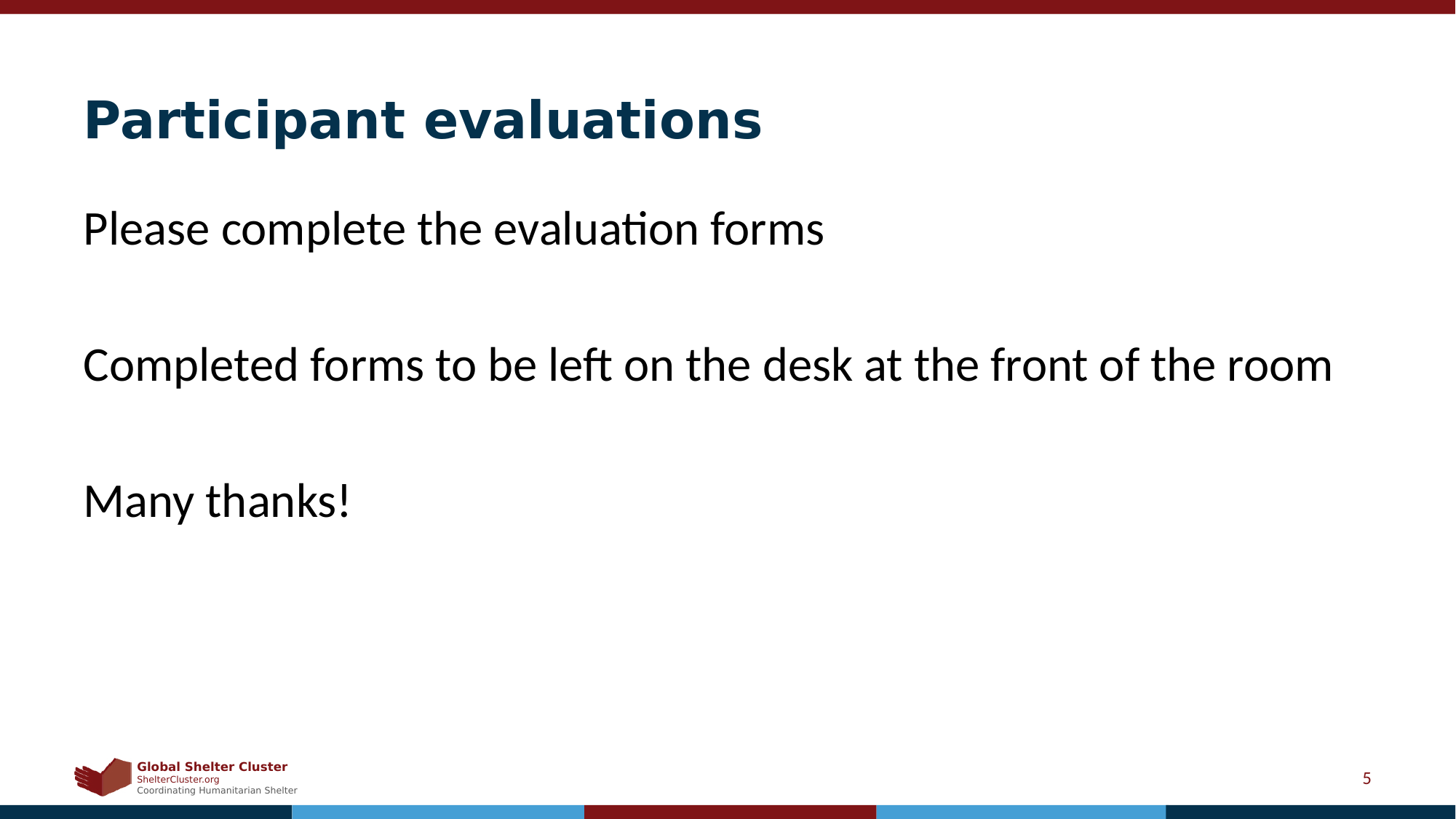

# Participant evaluations
Please complete the evaluation forms

Completed forms to be left on the desk at the front of the room

Many thanks!
5